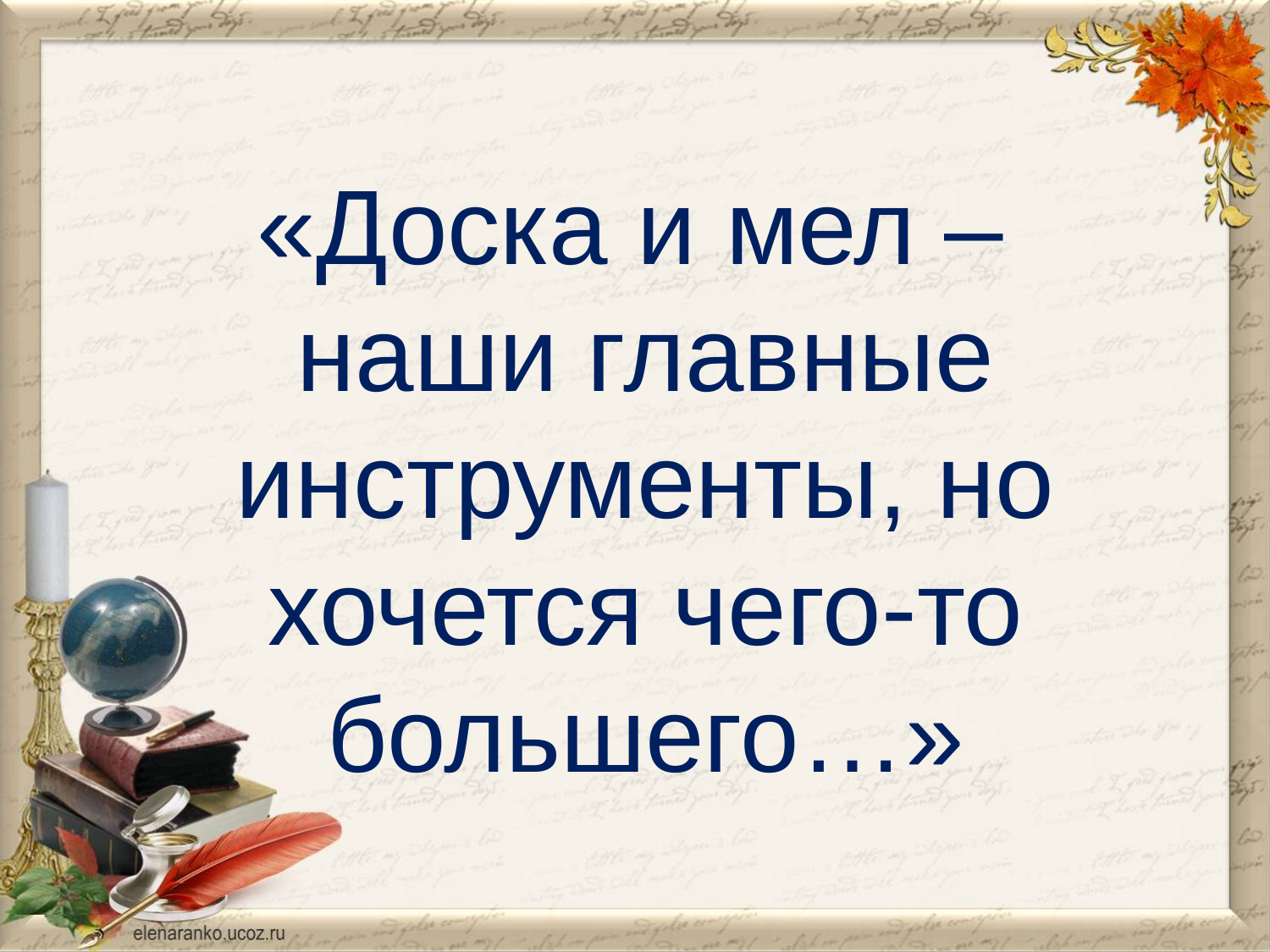

# «Доска и мел – наши главные инструменты, но хочется чего-то большего…»